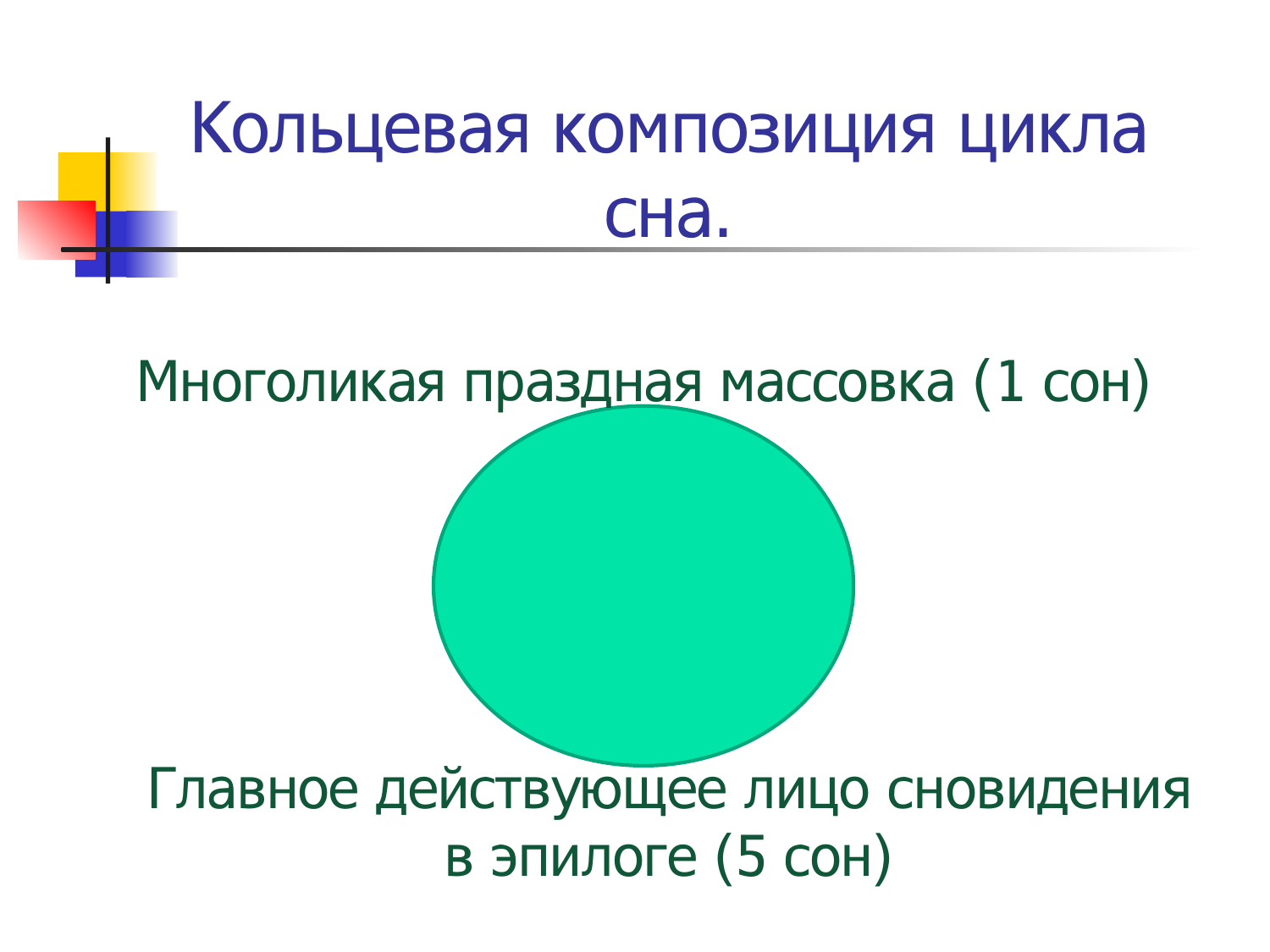

Кольцевая композиция цикла сна.
Многоликая праздная массовка (1 сон)

Главное действующее лицо сновидения в эпилоге (5 сон)